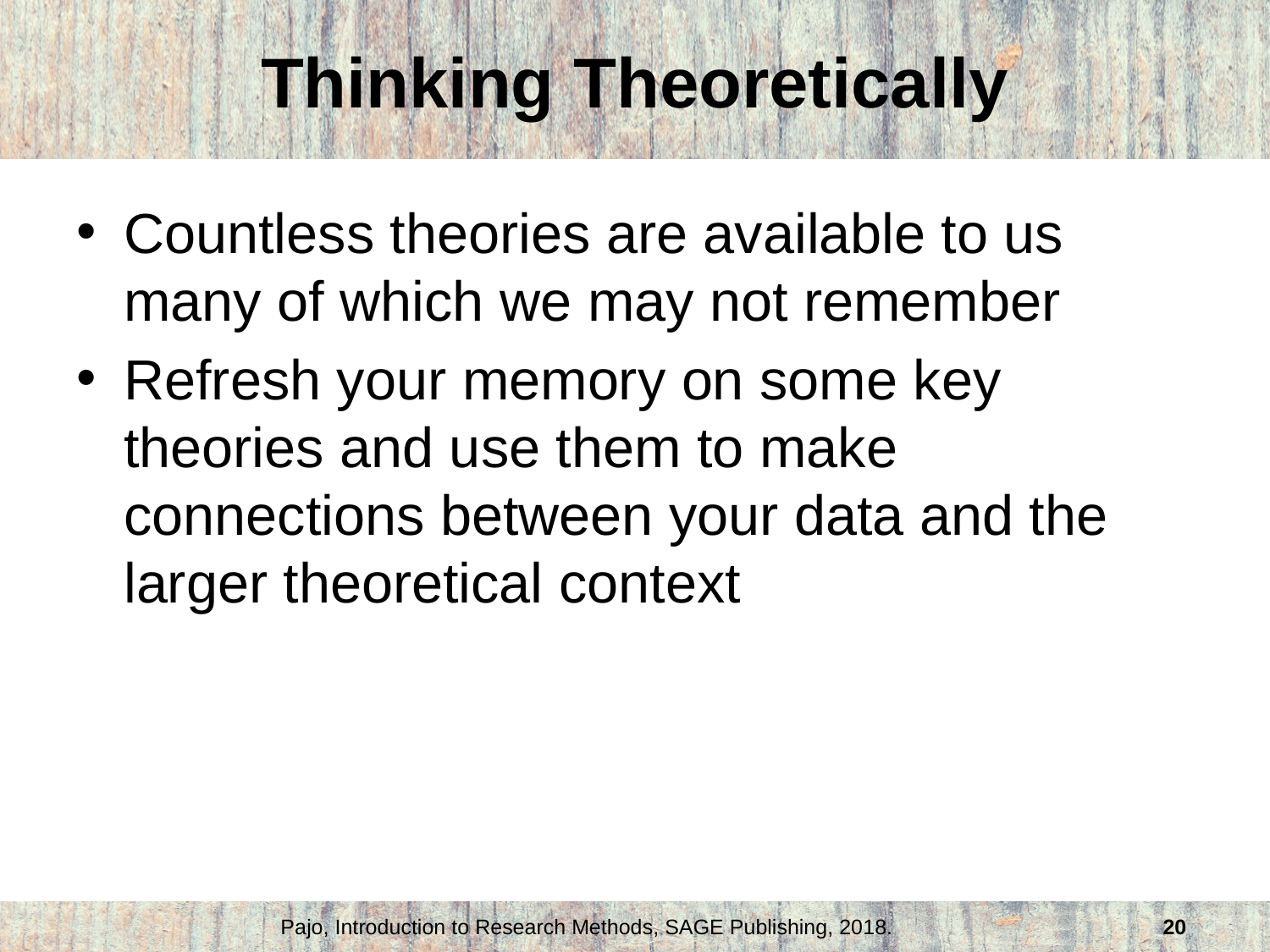

# Thinking Theoretically
Countless theories are available to us many of which we may not remember
Refresh your memory on some key theories and use them to make connections between your data and the larger theoretical context
Pajo, Introduction to Research Methods, SAGE Publishing, 2018.
20